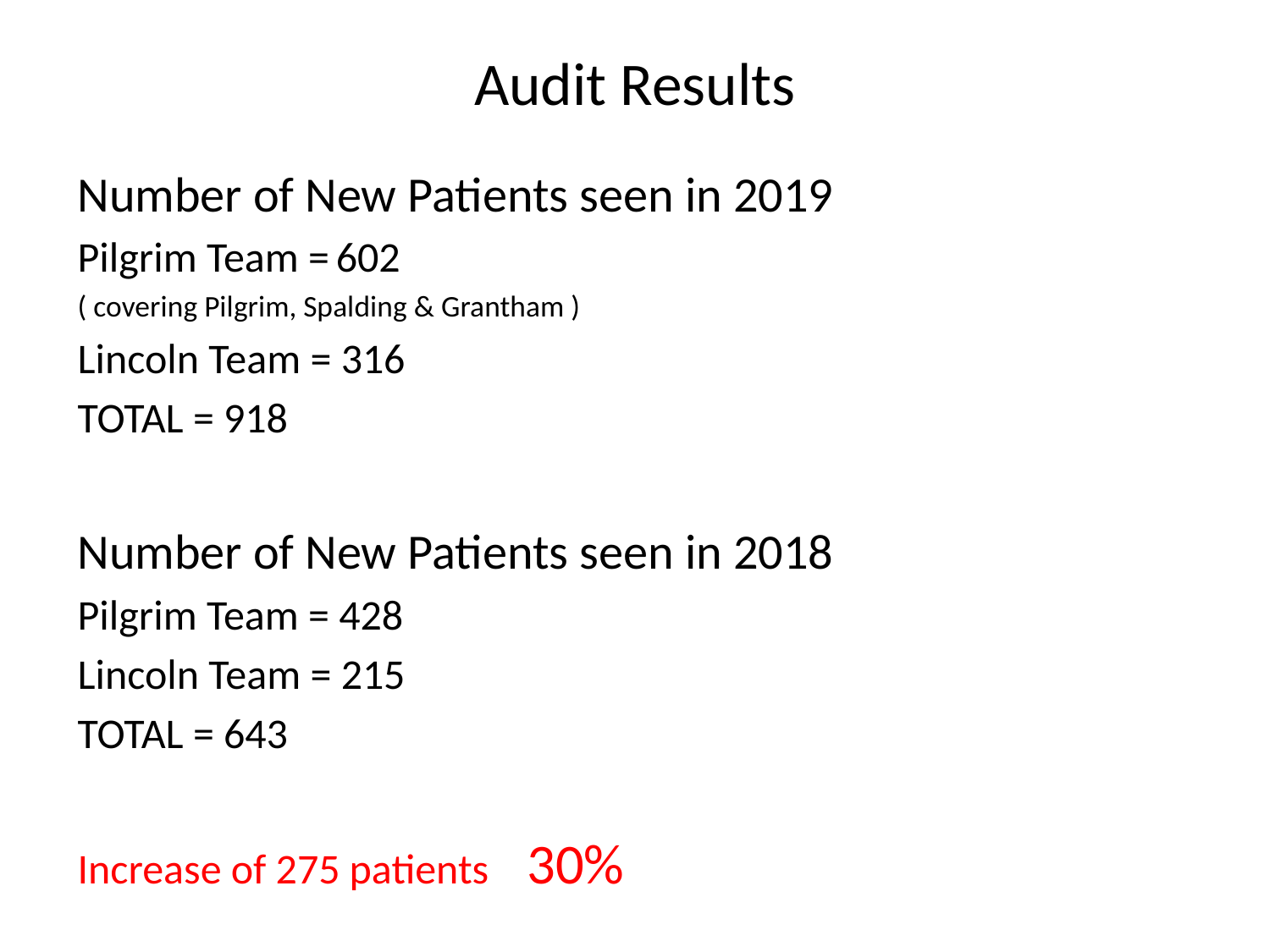

# Audit Results
Number of New Patients seen in 2019
Pilgrim Team = 602
( covering Pilgrim, Spalding & Grantham )
Lincoln Team = 316
TOTAL = 918

Number of New Patients seen in 2018
Pilgrim Team = 428
Lincoln Team = 215
TOTAL = 643

Increase of 275 patients    30%